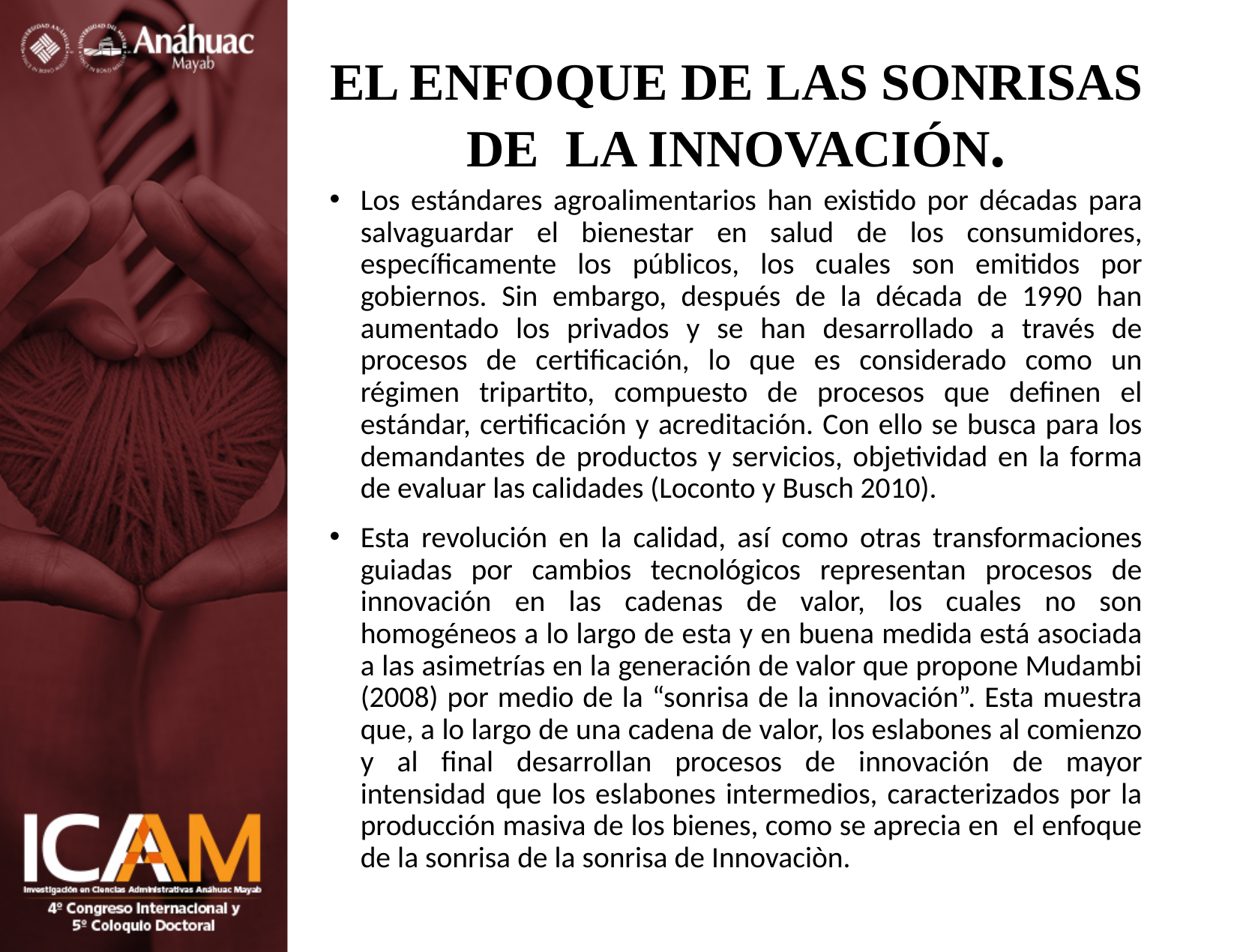

# EL ENFOQUE DE LAS SONRISAS DE  LA INNOVACIÓN.
Los estándares agroalimentarios han existido por décadas para salvaguardar el bienestar en salud de los consumidores, específicamente los públicos, los cuales son emitidos por gobiernos. Sin embargo, después de la década de 1990 han aumentado los privados y se han desarrollado a través de procesos de certificación, lo que es considerado como un régimen tripartito, compuesto de procesos que definen el estándar, certificación y acreditación. Con ello se busca para los demandantes de productos y servicios, objetividad en la forma de evaluar las calidades (Loconto y Busch 2010).
Esta revolución en la calidad, así como otras transformaciones guiadas por cambios tecnológicos representan procesos de innovación en las cadenas de valor, los cuales no son homogéneos a lo largo de esta y en buena medida está asociada a las asimetrías en la generación de valor que propone Mudambi (2008) por medio de la “sonrisa de la innovación”. Esta muestra que, a lo largo de una cadena de valor, los eslabones al comienzo y al final desarrollan procesos de innovación de mayor intensidad que los eslabones intermedios, caracterizados por la producción masiva de los bienes, como se aprecia en  el enfoque de la sonrisa de la sonrisa de Innovaciòn.